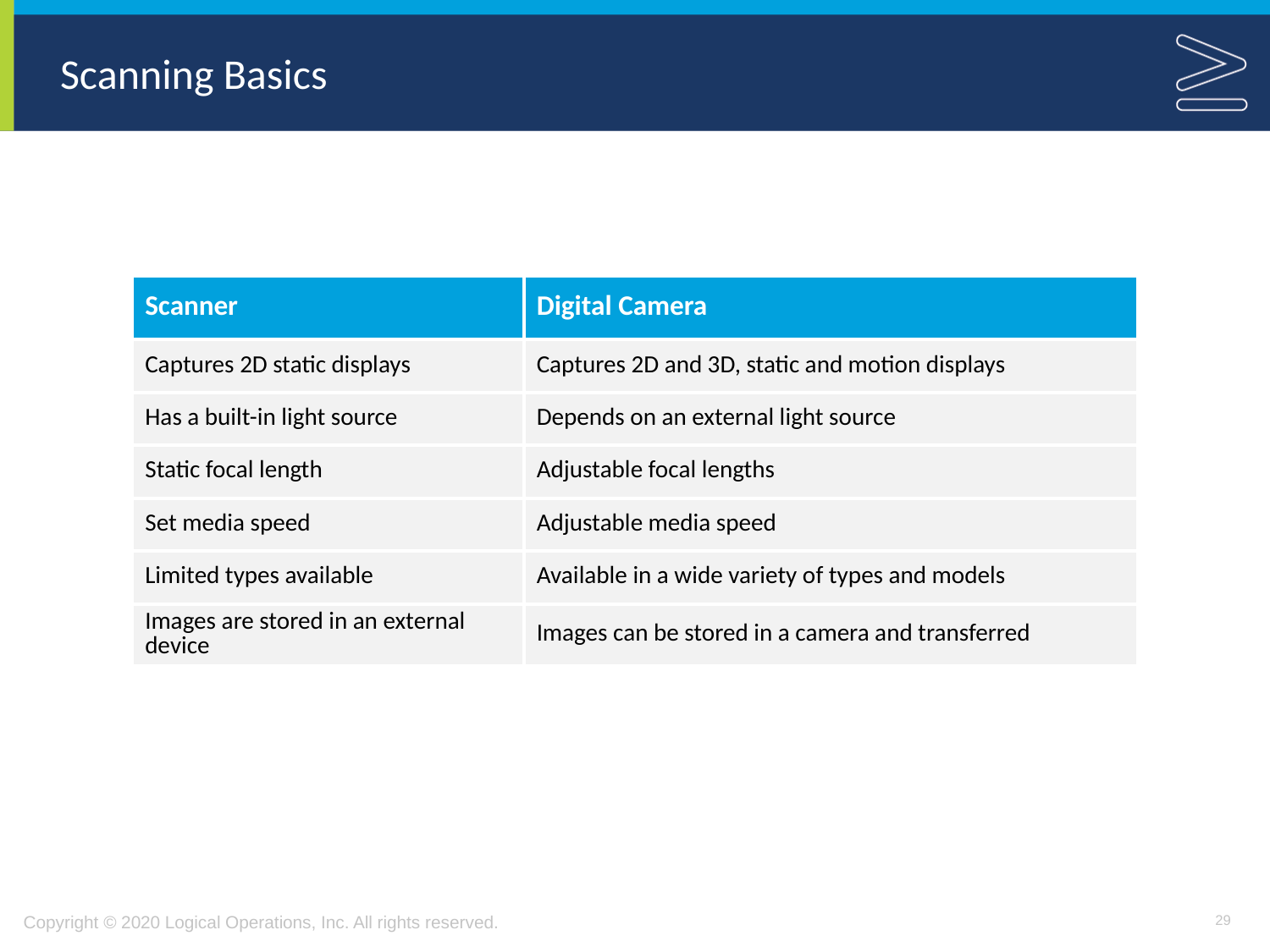

# Scanning Basics
| Scanner | Digital Camera |
| --- | --- |
| Captures 2D static displays | Captures 2D and 3D, static and motion displays |
| Has a built-in light source | Depends on an external light source |
| Static focal length | Adjustable focal lengths |
| Set media speed | Adjustable media speed |
| Limited types available | Available in a wide variety of types and models |
| Images are stored in an external device | Images can be stored in a camera and transferred |
29